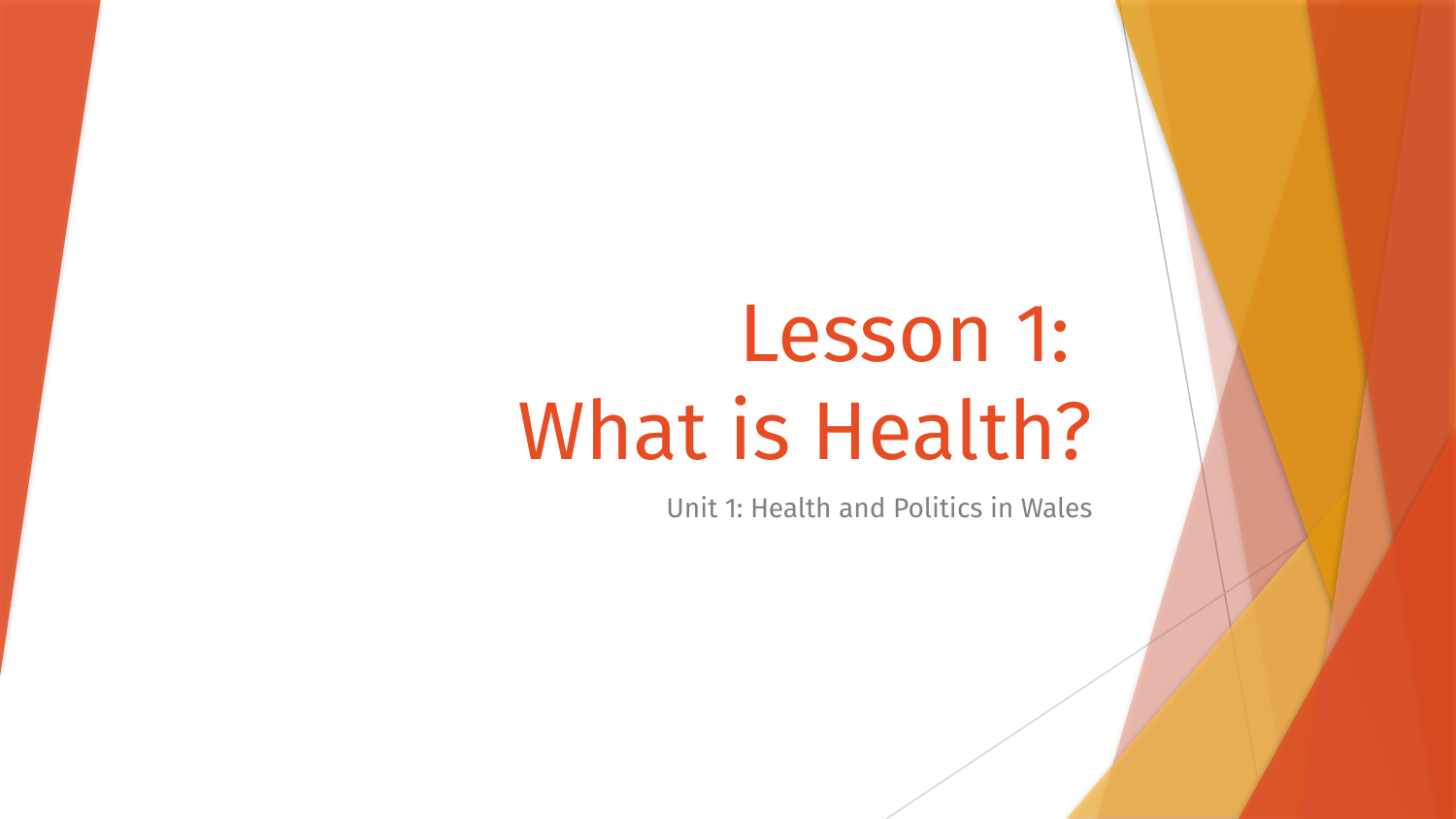

# Lesson 1: What is Health?
Unit 1: Health and Politics in Wales